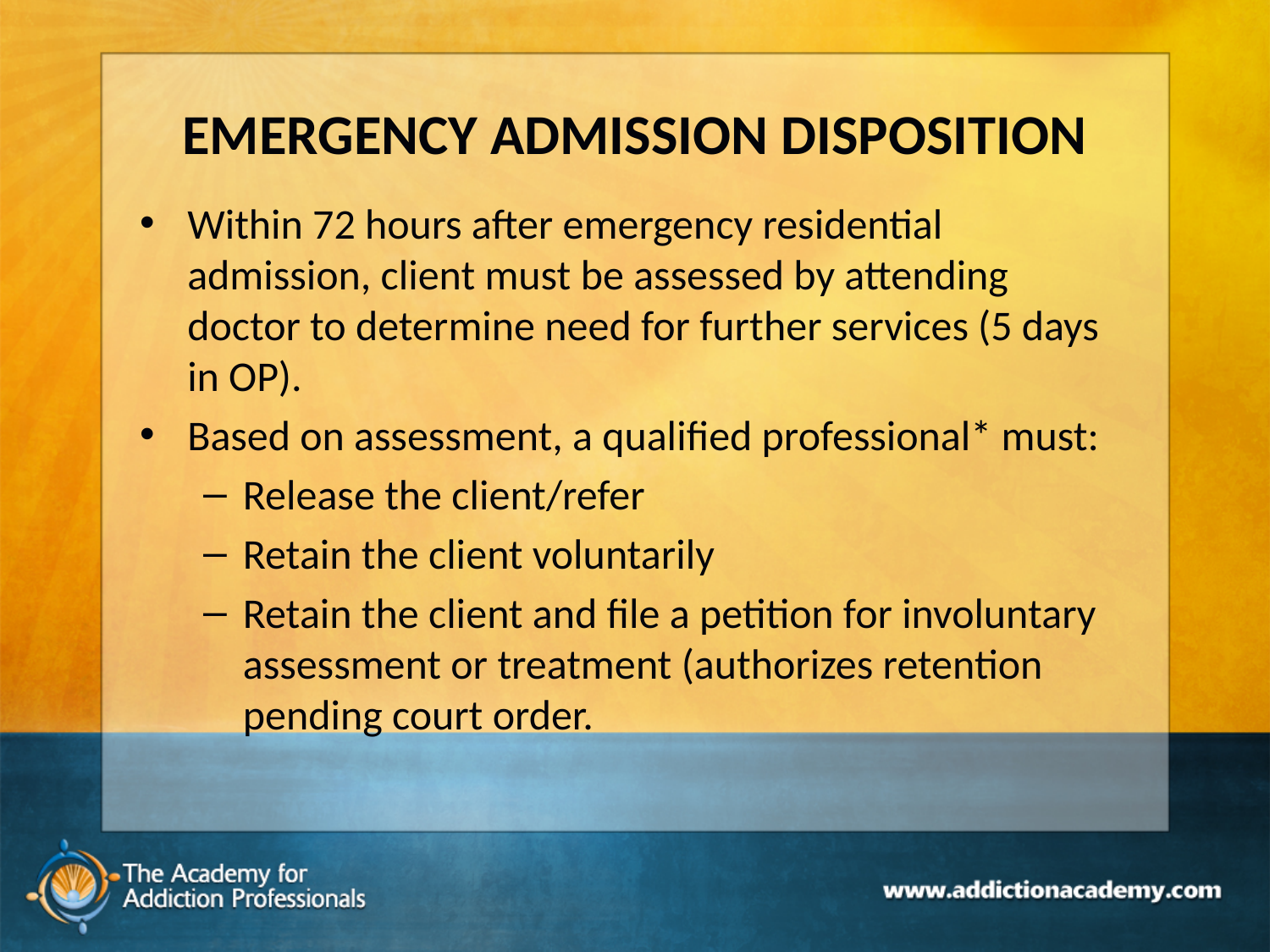

# EMERGENCY ADMISSION DISPOSITION
Within 72 hours after emergency residential admission, client must be assessed by attending doctor to determine need for further services (5 days in OP).
Based on assessment, a qualified professional* must:
Release the client/refer
Retain the client voluntarily
Retain the client and file a petition for involuntary assessment or treatment (authorizes retention pending court order.

136